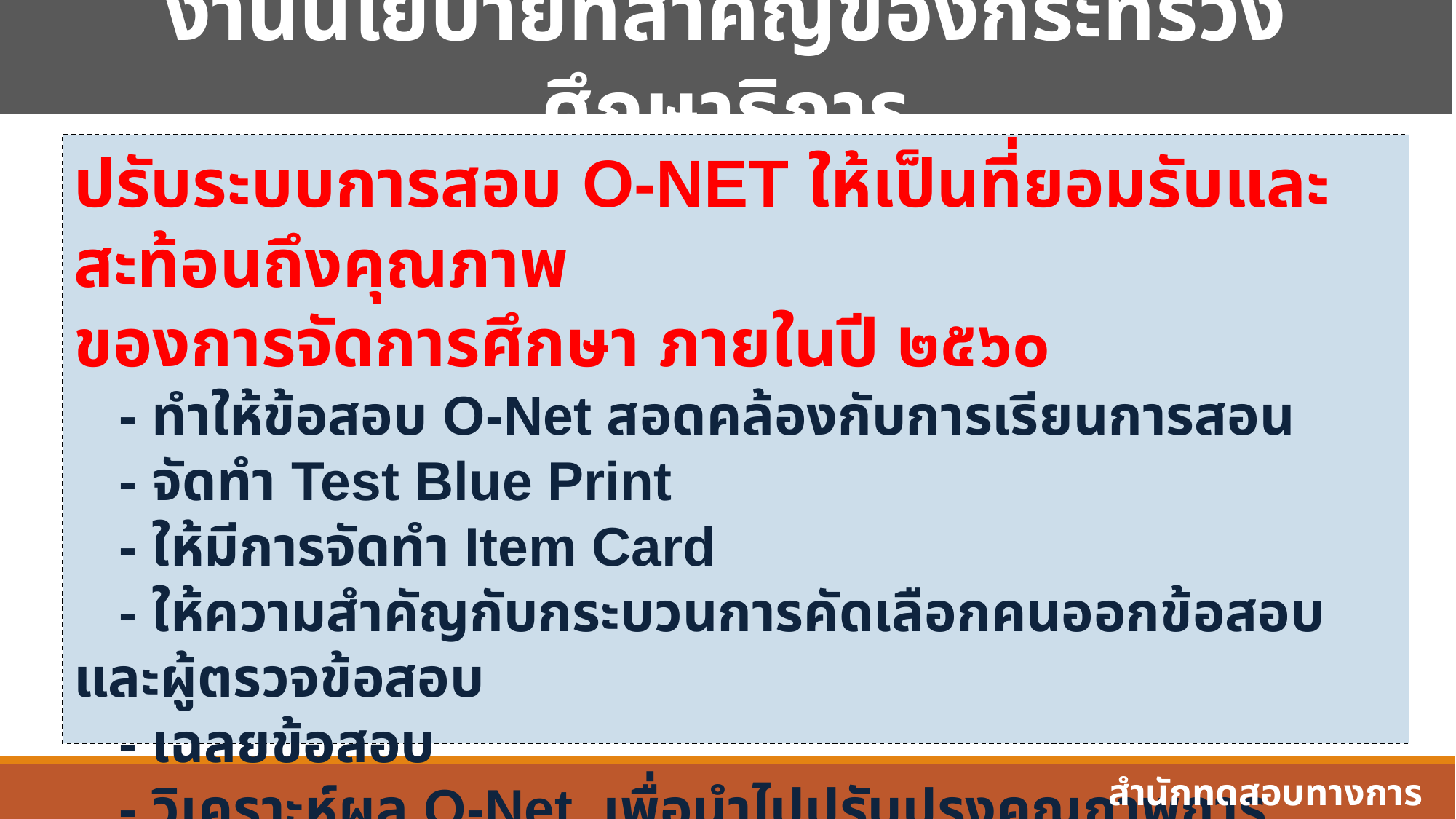

งานนโยบายที่สำคัญของกระทรวงศึกษาธิการ
ปรับระบบการสอบ O-NET ให้เป็นที่ยอมรับและสะท้อนถึงคุณภาพ
ของการจัดการศึกษา ภายในปี ๒๕๖๐
   - ทำให้ข้อสอบ O-Net สอดคล้องกับการเรียนการสอน
   - จัดทำ Test Blue Print
   - ให้มีการจัดทำ Item Card
   - ให้ความสำคัญกับกระบวนการคัดเลือกคนออกข้อสอบและผู้ตรวจข้อสอบ
   - เฉลยข้อสอบ
   - วิเคราะห์ผล O-Net  เพื่อนำไปปรับปรุงคุณภาพการจัดการเรียนการสอน
สำนักทดสอบทางการศึกษา สพฐ.